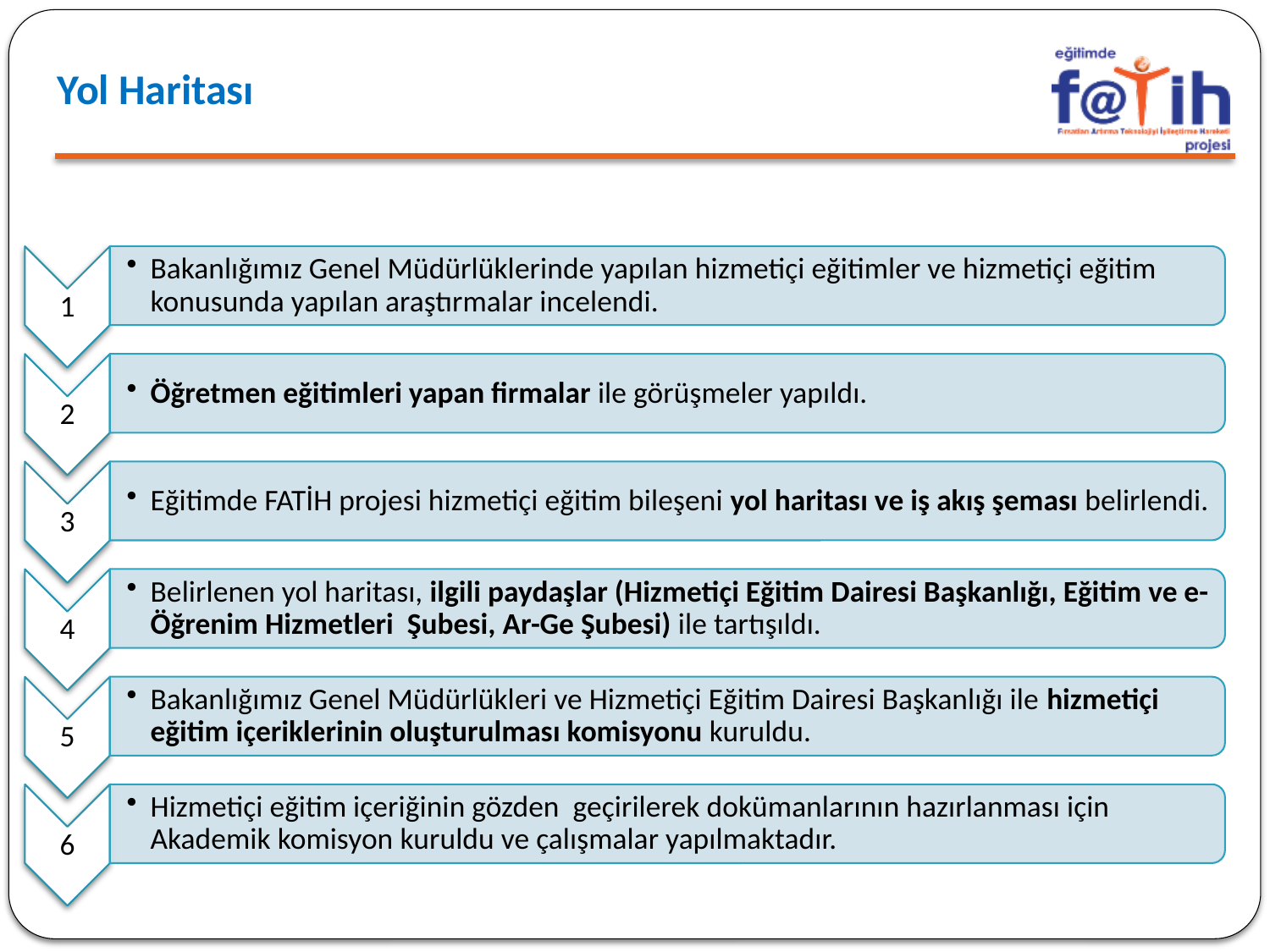

Yol Haritası
1
Bakanlığımız Genel Müdürlüklerinde yapılan hizmetiçi eğitimler ve hizmetiçi eğitim konusunda yapılan araştırmalar incelendi.
2
Öğretmen eğitimleri yapan firmalar ile görüşmeler yapıldı.
3
Eğitimde FATİH projesi hizmetiçi eğitim bileşeni yol haritası ve iş akış şeması belirlendi.
4
Belirlenen yol haritası, ilgili paydaşlar (Hizmetiçi Eğitim Dairesi Başkanlığı, Eğitim ve e-Öğrenim Hizmetleri  Şubesi, Ar-Ge Şubesi) ile tartışıldı.
5
Bakanlığımız Genel Müdürlükleri ve Hizmetiçi Eğitim Dairesi Başkanlığı ile hizmetiçi eğitim içeriklerinin oluşturulması komisyonu kuruldu.
6
Hizmetiçi eğitim içeriğinin gözden  geçirilerek dokümanlarının hazırlanması için Akademik komisyon kuruldu ve çalışmalar yapılmaktadır.